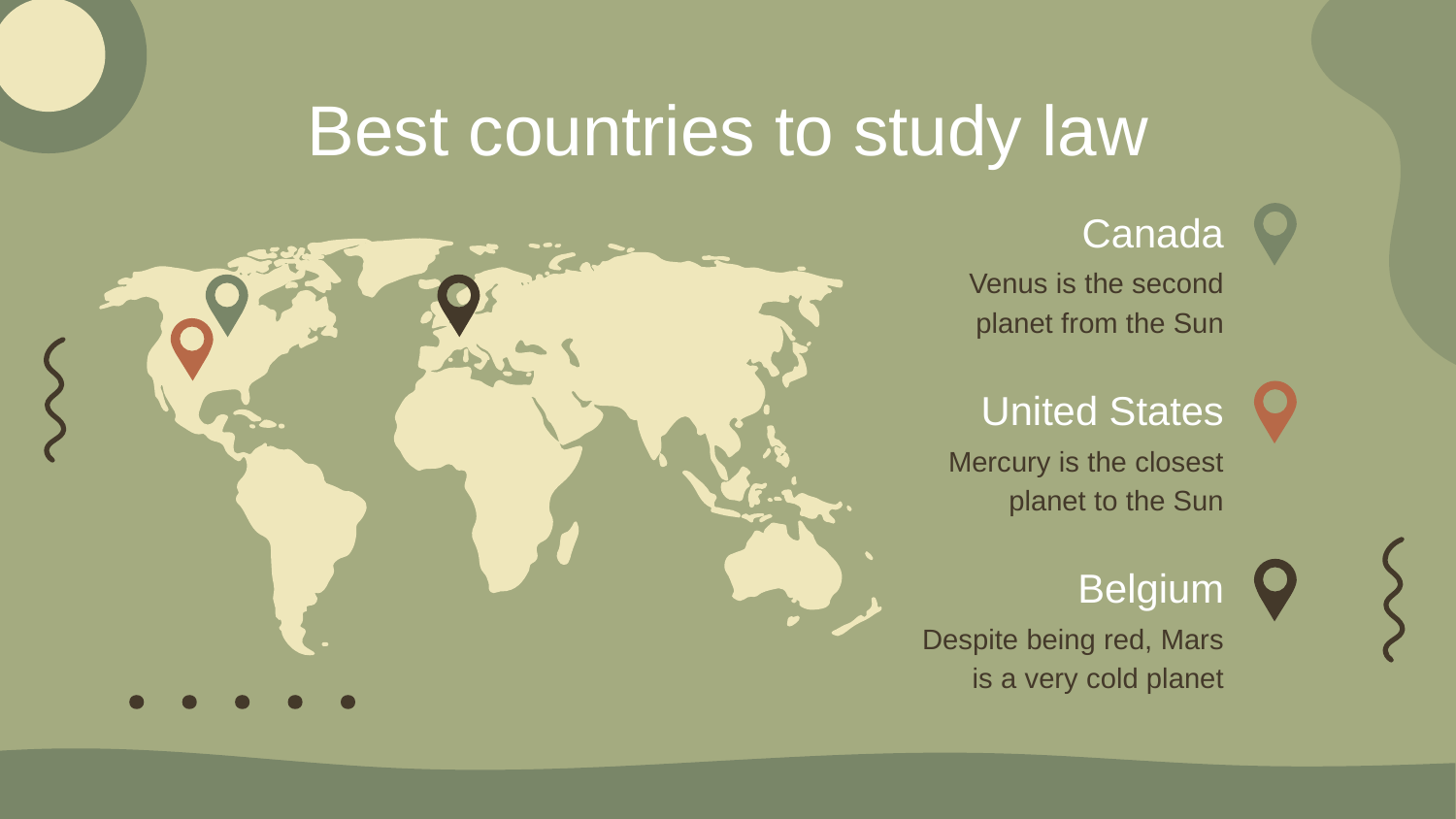

# Best countries to study law
Canada

Venus is the second planet from the Sun

United States

Mercury is the closest planet to the Sun
Belgium

Despite being red, Mars is a very cold planet